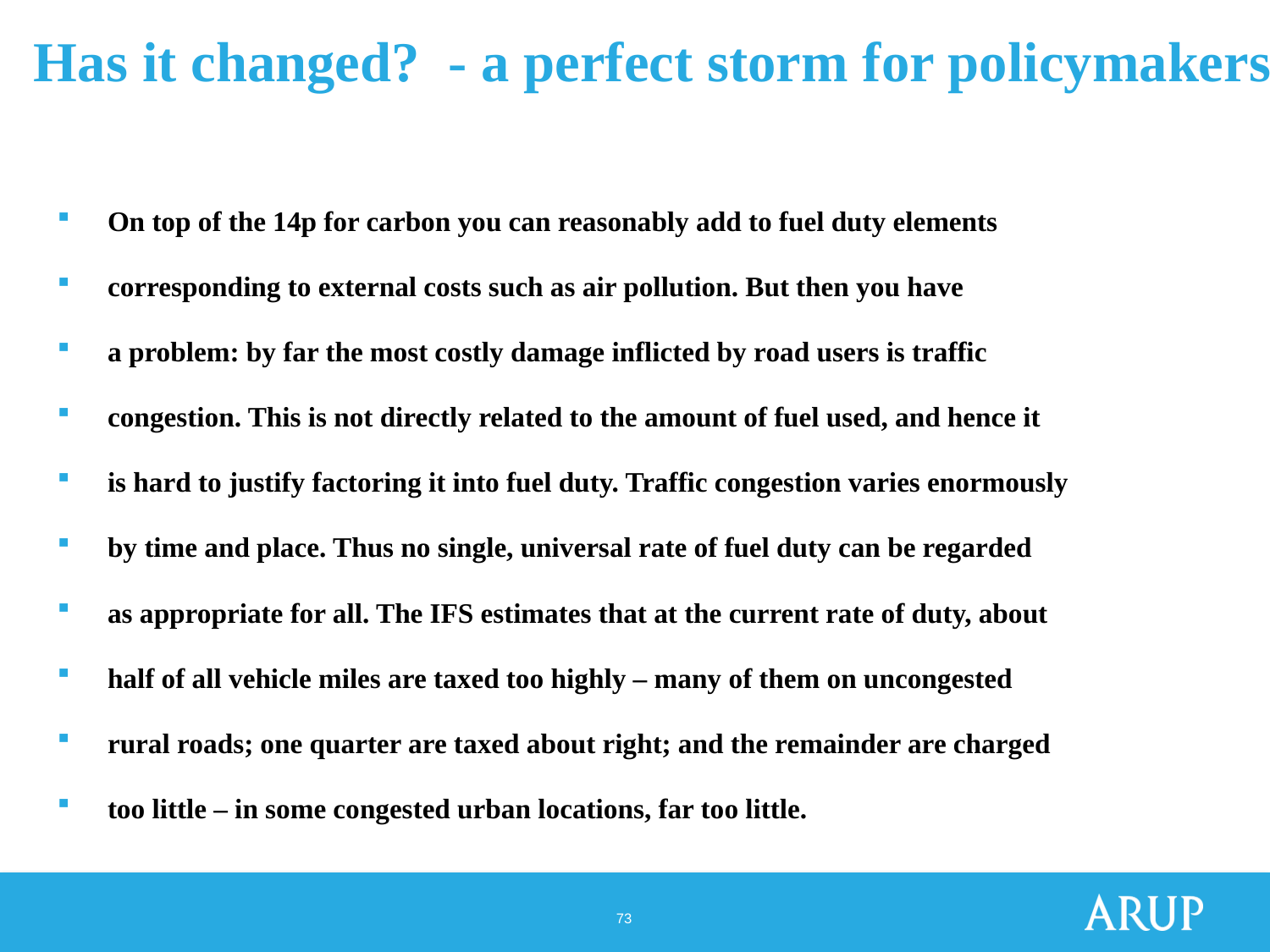

# Has it changed?  - a perfect storm for policymakers
On top of the 14p for carbon you can reasonably add to fuel duty elements
corresponding to external costs such as air pollution. But then you have
a problem: by far the most costly damage inflicted by road users is traffic
congestion. This is not directly related to the amount of fuel used, and hence it
is hard to justify factoring it into fuel duty. Traffic congestion varies enormously
by time and place. Thus no single, universal rate of fuel duty can be regarded
as appropriate for all. The IFS estimates that at the current rate of duty, about
half of all vehicle miles are taxed too highly – many of them on uncongested
rural roads; one quarter are taxed about right; and the remainder are charged
too little – in some congested urban locations, far too little.